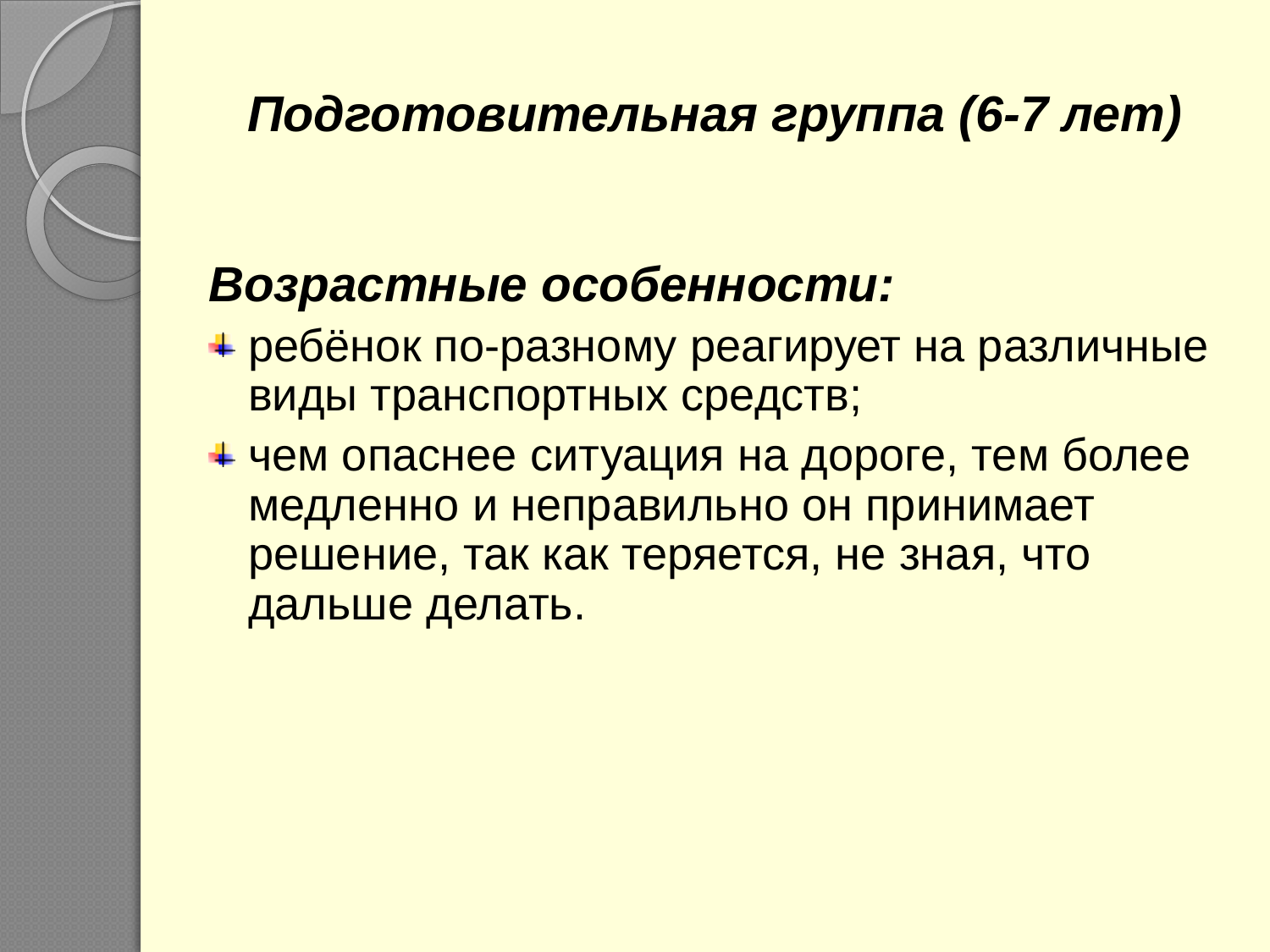

# Подготовительная группа (6-7 лет)
Возрастные особенности:
ребёнок по-разному реагирует на различные виды транспортных средств;
чем опаснее ситуация на дороге, тем более медленно и неправильно он принимает решение, так как теряется, не зная, что дальше делать.